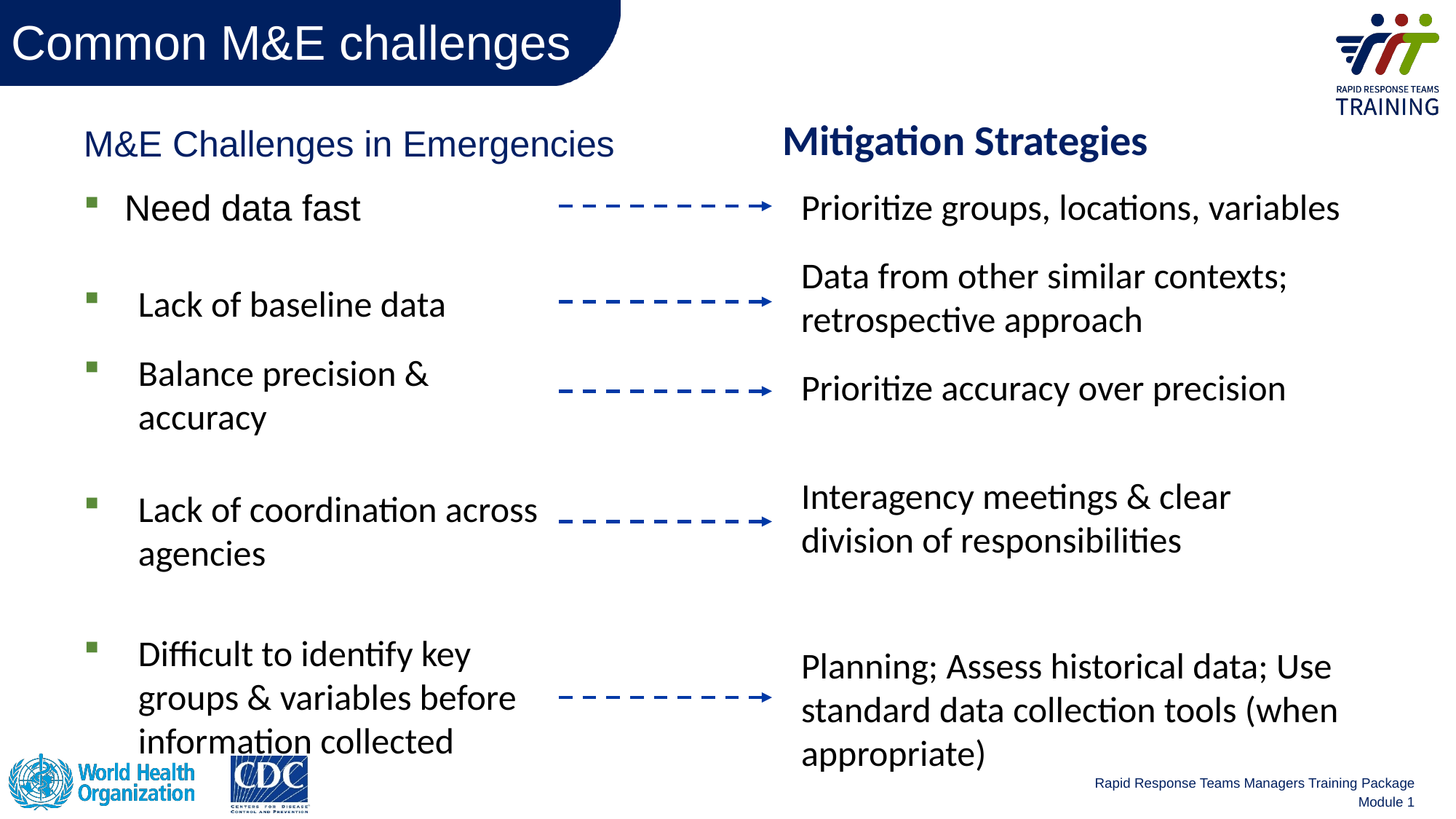

# Common M&E challenges
Mitigation Strategies
M&E Challenges in Emergencies
Prioritize groups, locations, variables
Need data fast
Data from other similar contexts; retrospective approach
Lack of baseline data
Balance precision & accuracy
Prioritize accuracy over precision
Interagency meetings & clear division of responsibilities
Lack of coordination across agencies
Difficult to identify key groups & variables before information collected
Planning; Assess historical data; Use standard data collection tools (when appropriate)